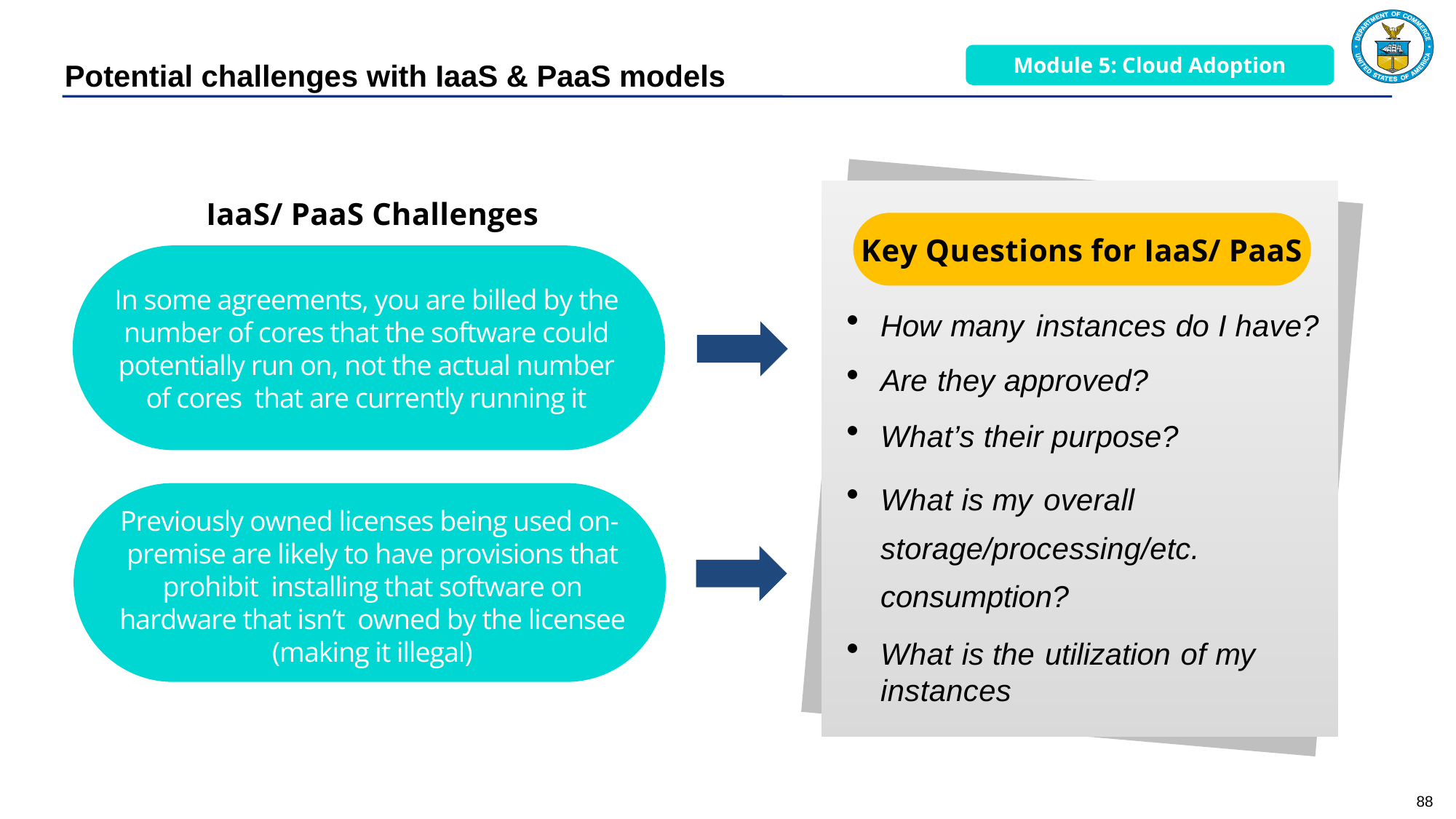

Module 5: Cloud Adoption
# Potential challenges with IaaS & PaaS models

IaaS/ PaaS Challenges
Key Questions for IaaS/ PaaS

In some agreements, you are billed by the  number of cores that the software could  potentially run on, not the actual number of cores  that are currently running it
How many instances do I have?
Are they approved?
What’s their purpose?
What is my overall storage/processing/etc. consumption?
What is the utilization of my instances

Previously owned licenses being used on-  premise are likely to have provisions that prohibit  installing that software on hardware that isn’t  owned by the licensee (making it illegal)